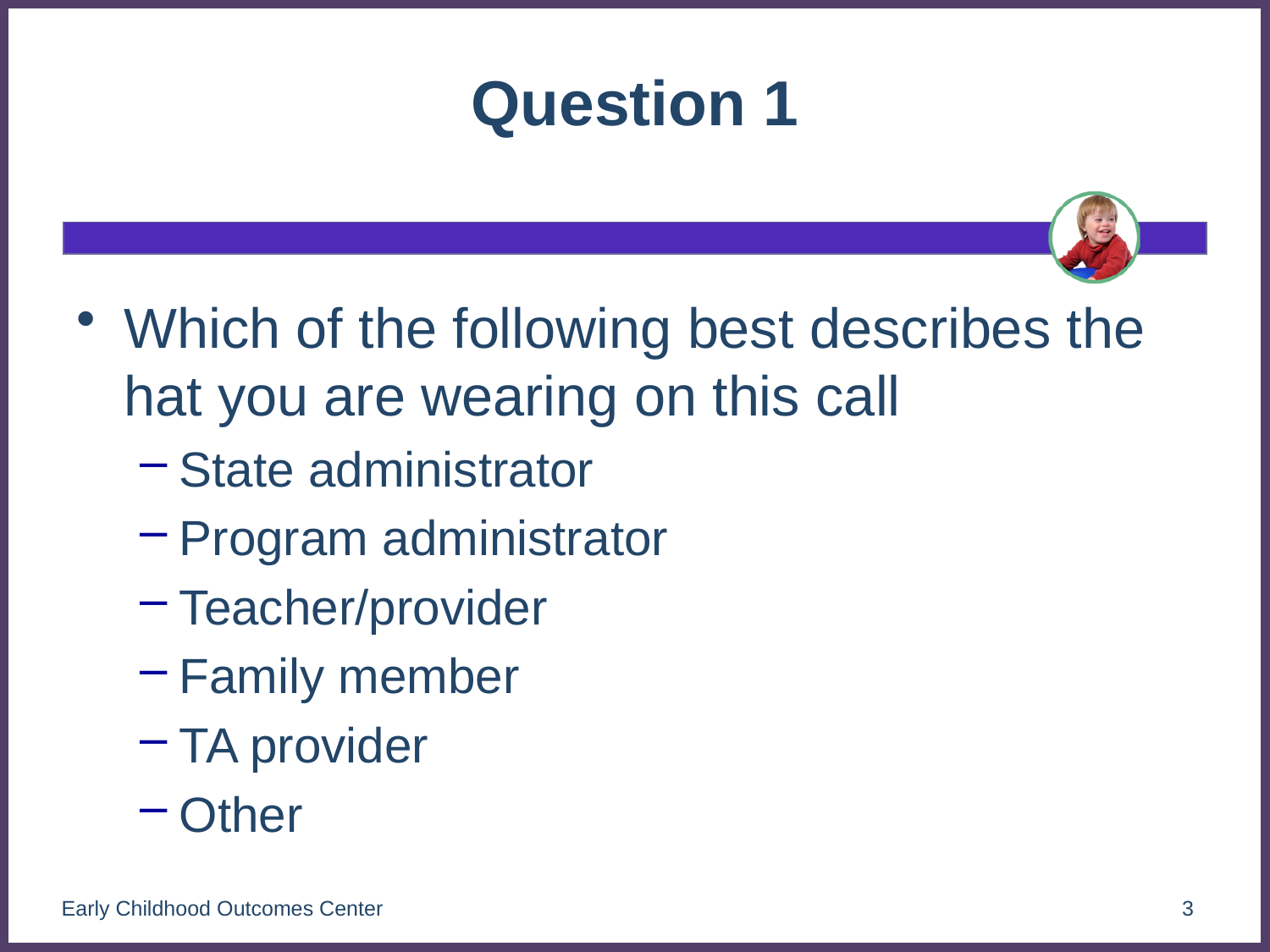

# Question 1
Which of the following best describes the hat you are wearing on this call
State administrator
Program administrator
Teacher/provider
Family member
TA provider
Other

Early Childhood Outcomes Center
3